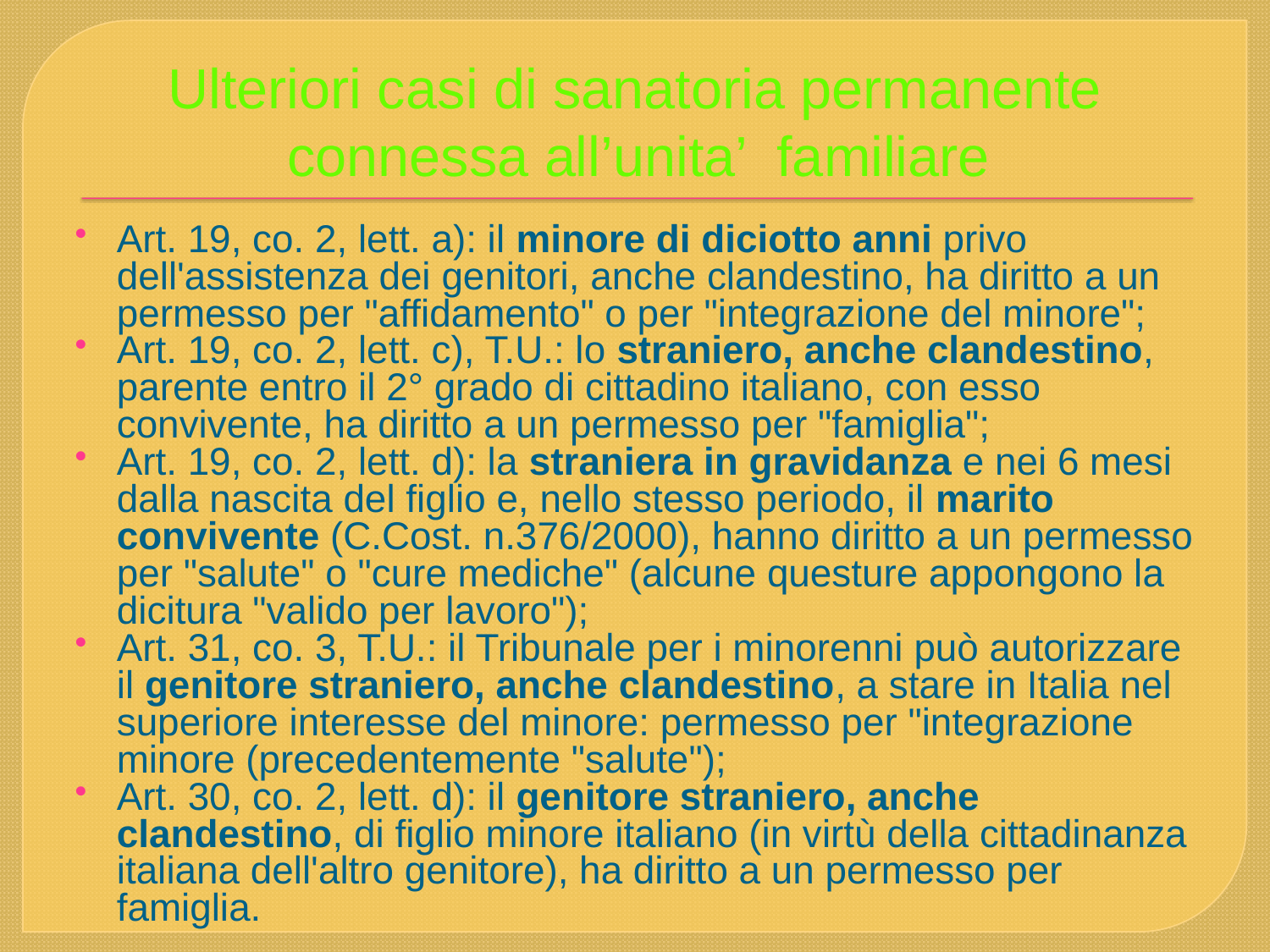

Ulteriori casi di sanatoria permanente connessa all’unita’  familiare
Art. 19, co. 2, lett. a): il minore di diciotto anni privo dell'assistenza dei genitori, anche clandestino, ha diritto a un permesso per "affidamento" o per "integrazione del minore";
Art. 19, co. 2, lett. c), T.U.: lo straniero, anche clandestino, parente entro il 2° grado di cittadino italiano, con esso convivente, ha diritto a un permesso per "famiglia";
Art. 19, co. 2, lett. d): la straniera in gravidanza e nei 6 mesi dalla nascita del figlio e, nello stesso periodo, il marito convivente (C.Cost. n.376/2000), hanno diritto a un permesso per "salute" o "cure mediche" (alcune questure appongono la dicitura "valido per lavoro");
Art. 31, co. 3, T.U.: il Tribunale per i minorenni può autorizzare il genitore straniero, anche clandestino, a stare in Italia nel superiore interesse del minore: permesso per "integrazione minore (precedentemente "salute");
Art. 30, co. 2, lett. d): il genitore straniero, anche clandestino, di figlio minore italiano (in virtù della cittadinanza italiana dell'altro genitore), ha diritto a un permesso per famiglia.